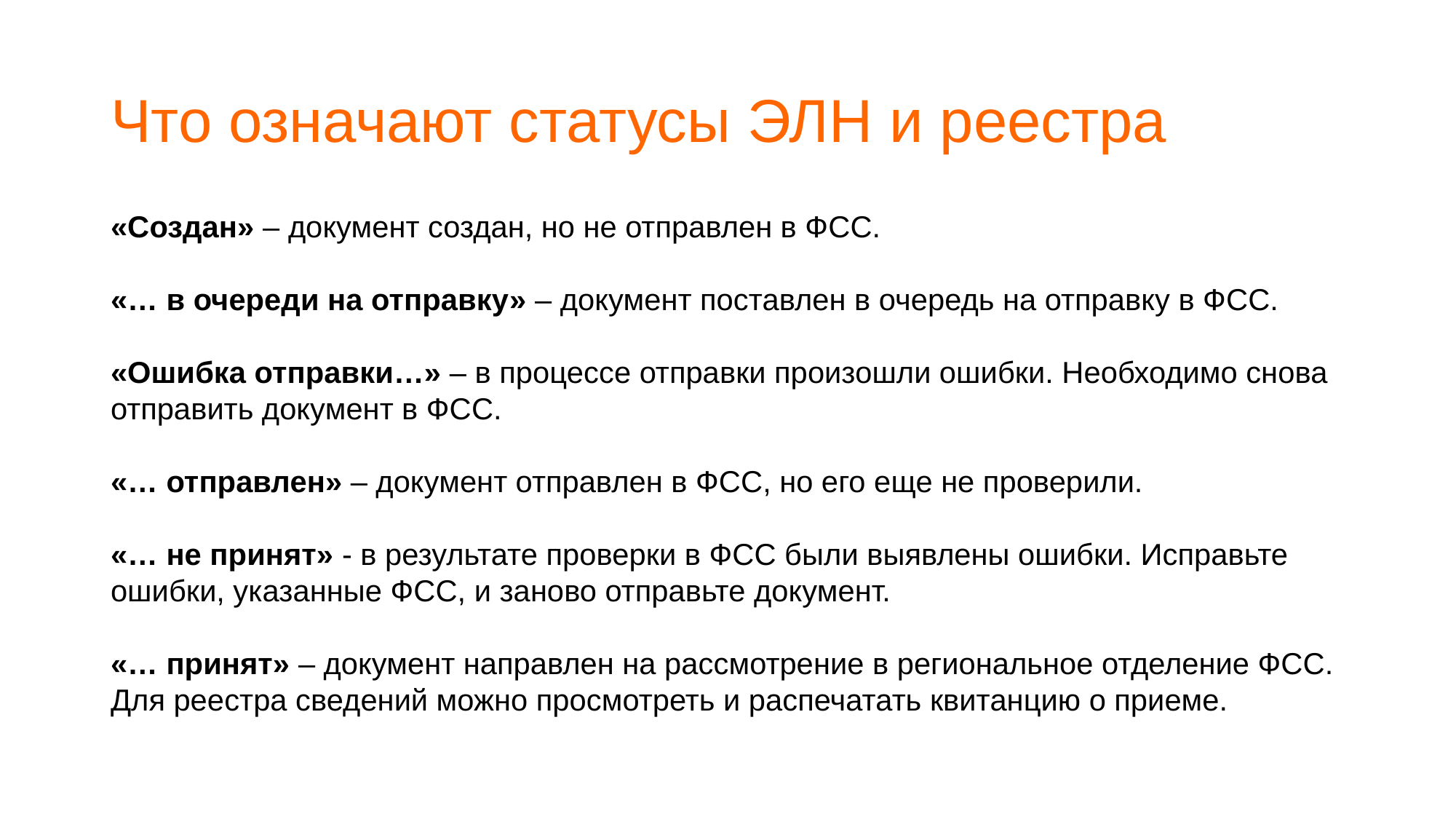

# Что означают статусы ЭЛН и реестра
«Создан» – документ создан, но не отправлен в ФСС.

«… в очереди на отправку» – документ поставлен в очередь на отправку в ФСС.

«Ошибка отправки…» – в процессе отправки произошли ошибки. Необходимо снова отправить документ в ФСС.

«… отправлен» – документ отправлен в ФСС, но его еще не проверили.

«… не принят» - в результате проверки в ФСС были выявлены ошибки. Исправьте ошибки, указанные ФСС, и заново отправьте документ.

«… принят» – документ направлен на рассмотрение в региональное отделение ФСС. Для реестра сведений можно просмотреть и распечатать квитанцию о приеме.